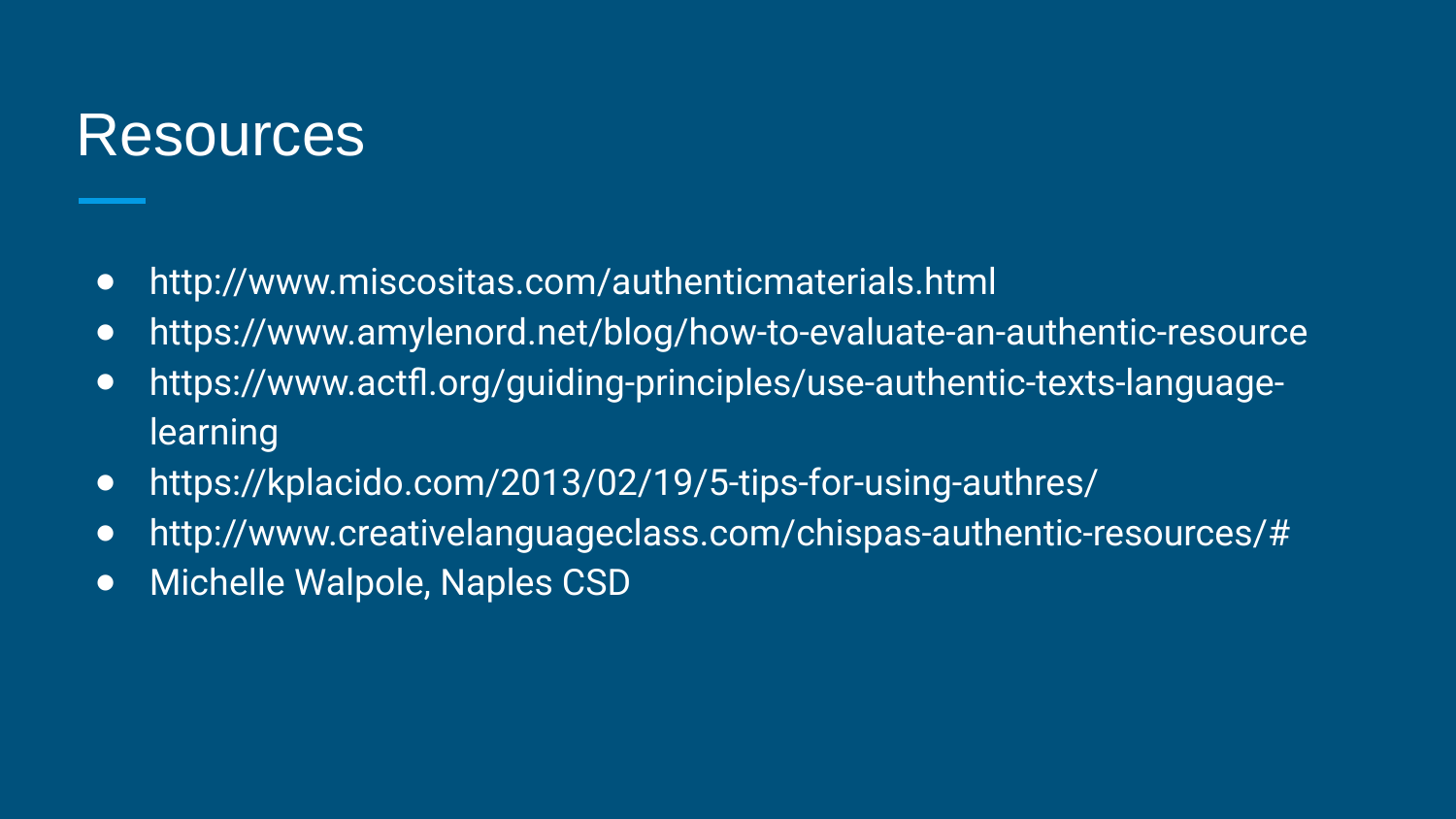

# Resources
http://www.miscositas.com/authenticmaterials.html
https://www.amylenord.net/blog/how-to-evaluate-an-authentic-resource
https://www.actfl.org/guiding-principles/use-authentic-texts-language-learning
https://kplacido.com/2013/02/19/5-tips-for-using-authres/
http://www.creativelanguageclass.com/chispas-authentic-resources/#
Michelle Walpole, Naples CSD